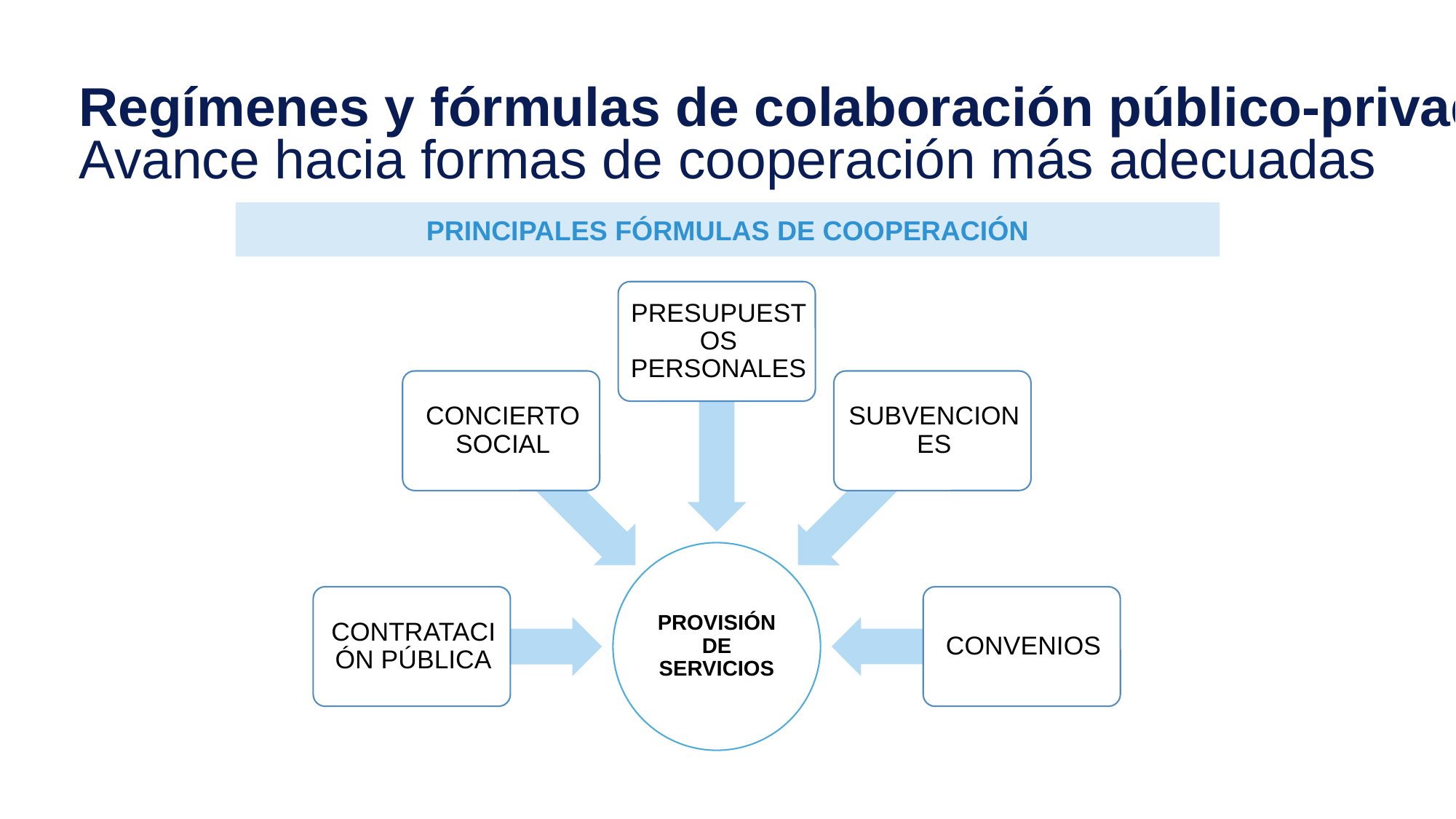

Regímenes y fórmulas de colaboración público-privada:
Avance hacia formas de cooperación más adecuadas
PRINCIPALES FÓRMULAS DE COOPERACIÓN
PROVISIÓN DE SERVICIOS
CONTRATACIÓN PÚBLICA
CONCIERTO SOCIAL
PRESUPUESTOS PERSONALES
SUBVENCIONES
CONVENIOS